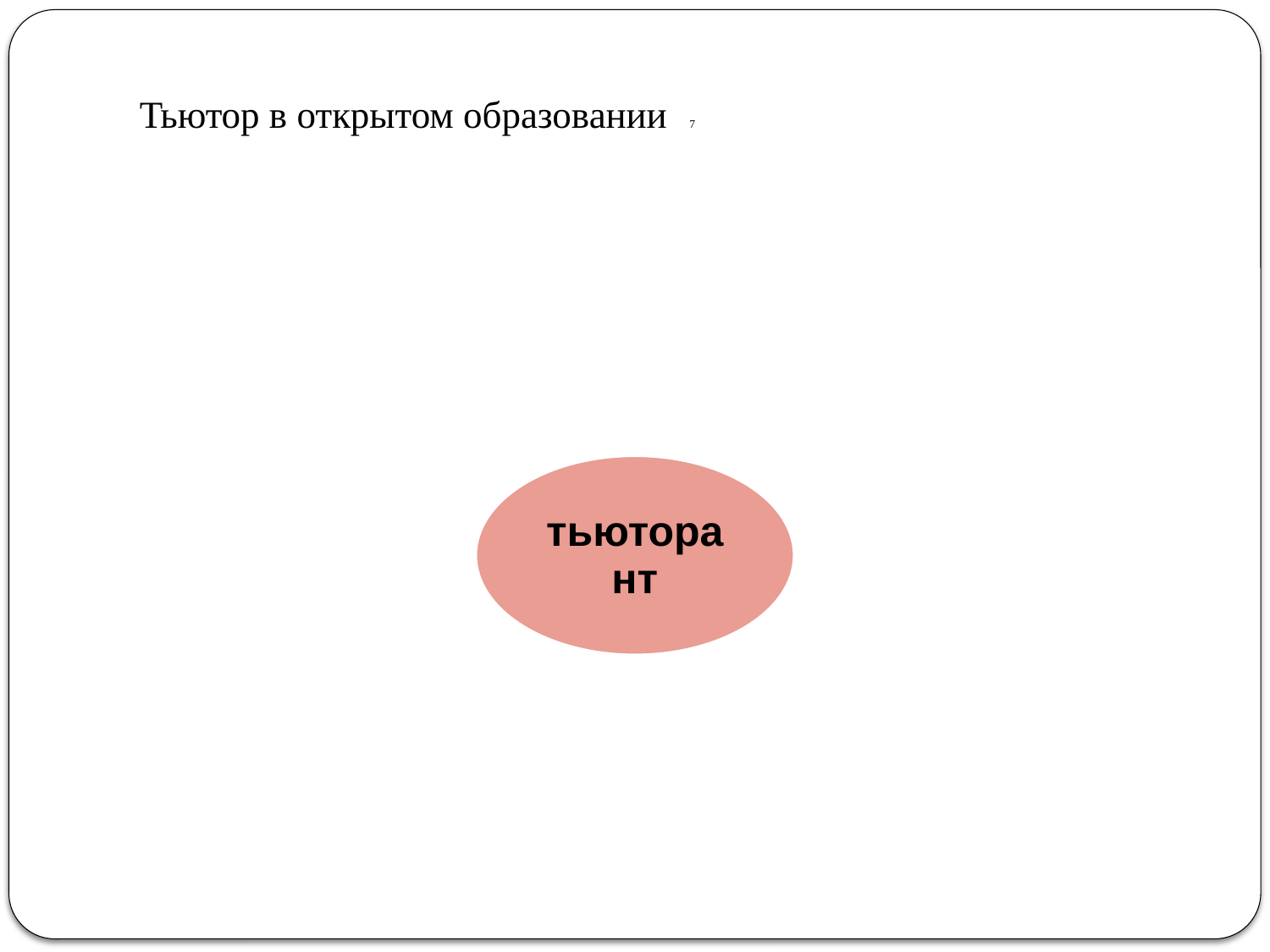

# Тьютор в открытом образовании   7
тьюторант